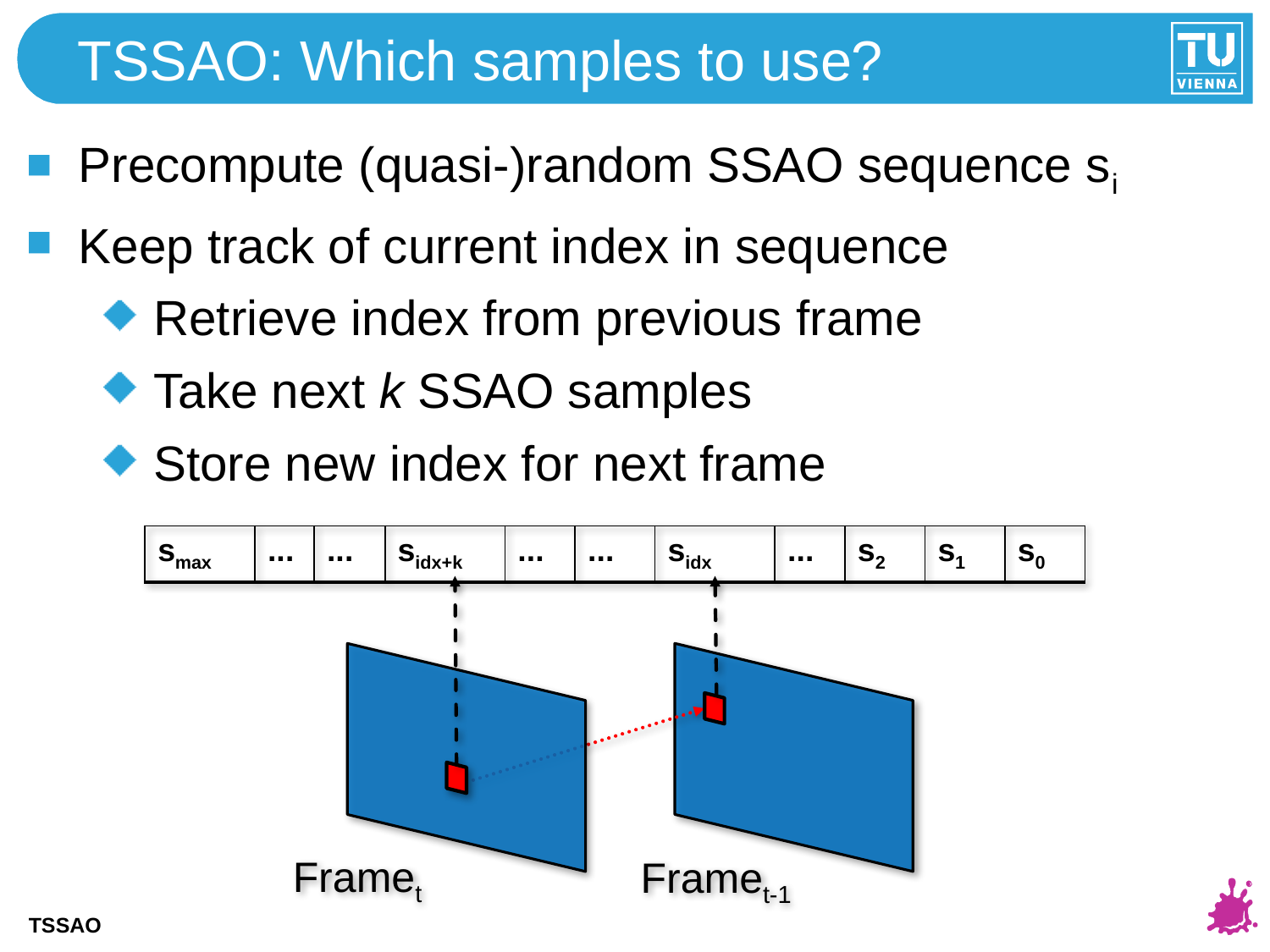

# TSSAO: Which samples to use?
Precompute (quasi-)random SSAO sequence si
Keep track of current index in sequence
Retrieve index from previous frame
Take next k SSAO samples
Store new index for next frame
| smax | ... | ... | sidx+k | ... | ... | sidx | ... | s2 | s1 | s0 |
| --- | --- | --- | --- | --- | --- | --- | --- | --- | --- | --- |

Framet
Framet-1
TSSAO